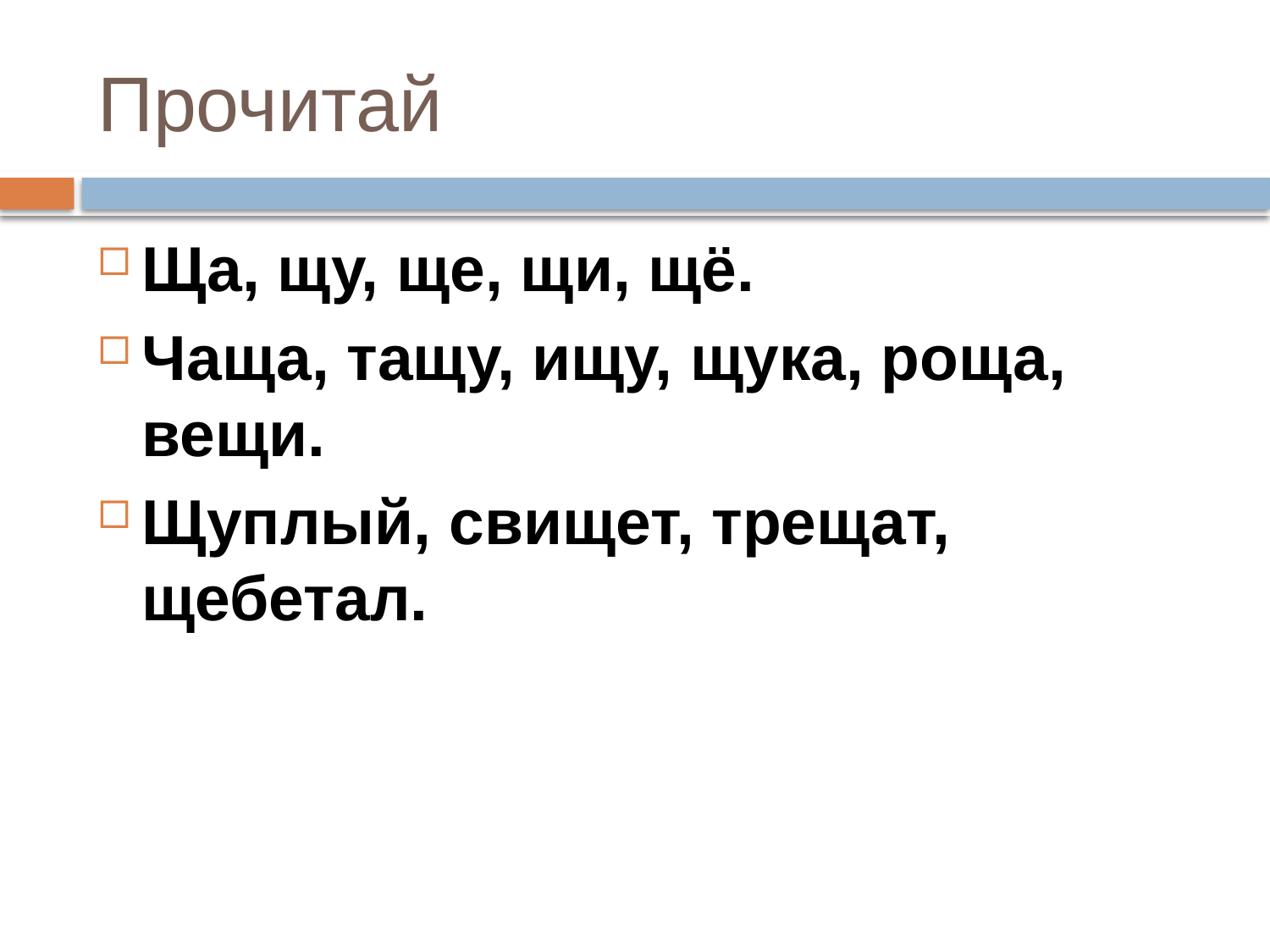

# Прочитай
Ща, щу, ще, щи, щё.
Чаща, тащу, ищу, щука, роща, вещи.
Щуплый, свищет, трещат, щебетал.